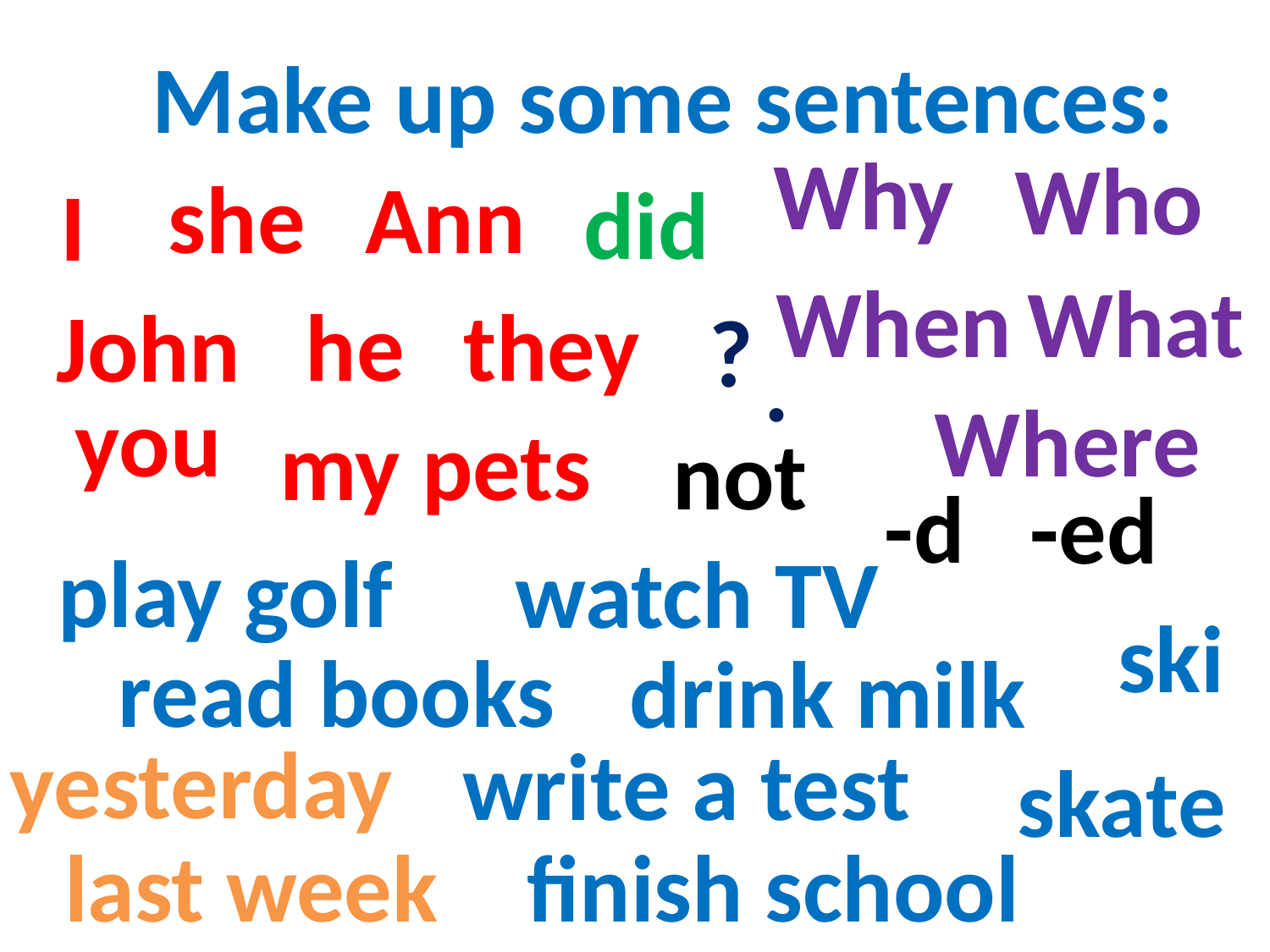

Make up some sentences:
Why
Who
she
Ann
did
I
When
What
they
he
John
?
.
Where
you
my pets
not
-d
-ed
play golf
watch TV
ski
read books
drink milk
yesterday
write a test
skate
last week
finish school